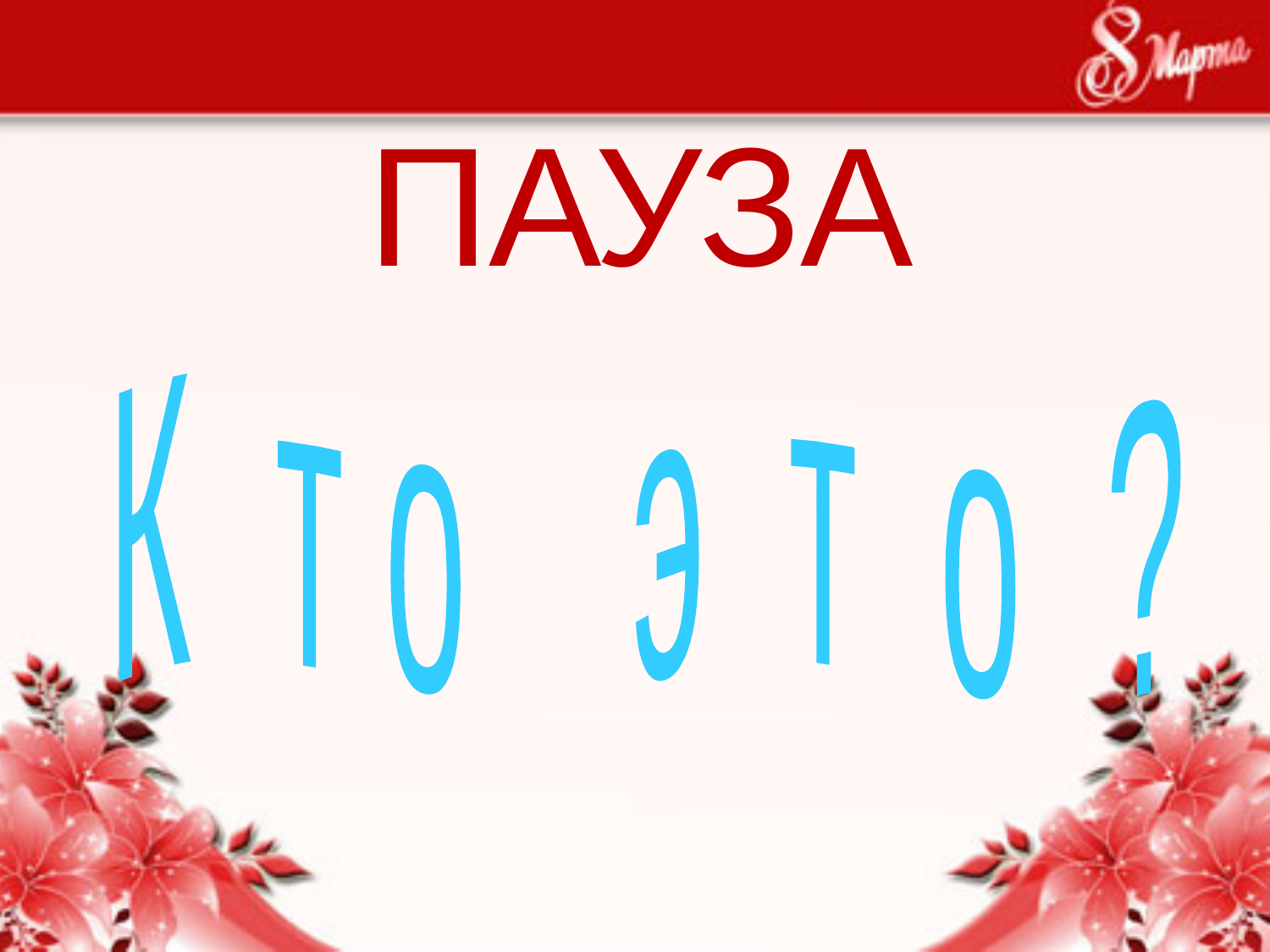

# ПАУЗА
К  т о    э  т  о  ?